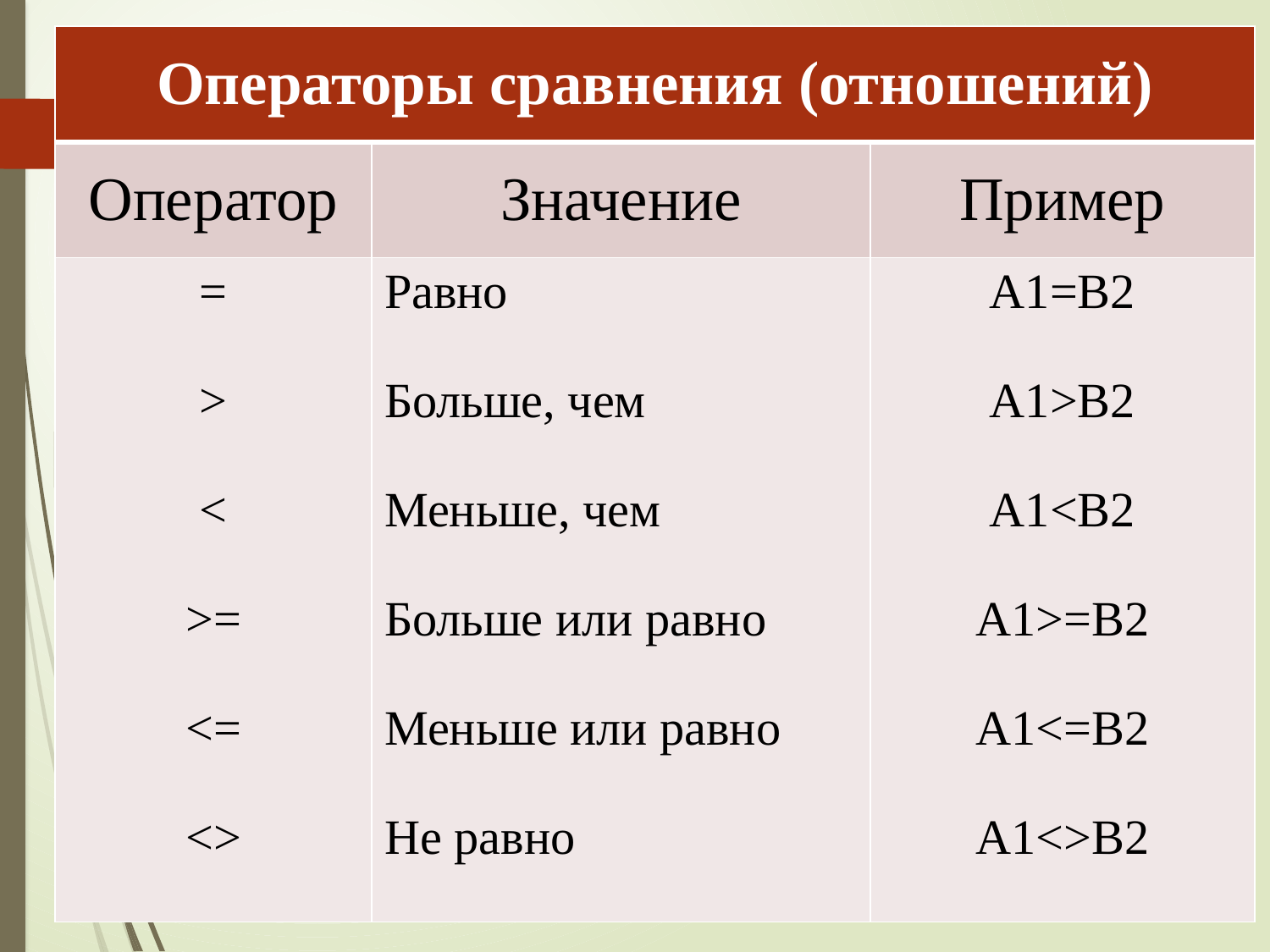

| Операторы сравнения (отношений) |  |  |
| --- | --- | --- |
| Оператор | Значение | Пример |
| = > < >= <= <> | Равно Больше, чем Меньше, чем Больше или равно Меньше или равно Не равно | А1=В2 А1>В2 А1<В2 А1>=В2 А1<=В2 А1<>В2 |